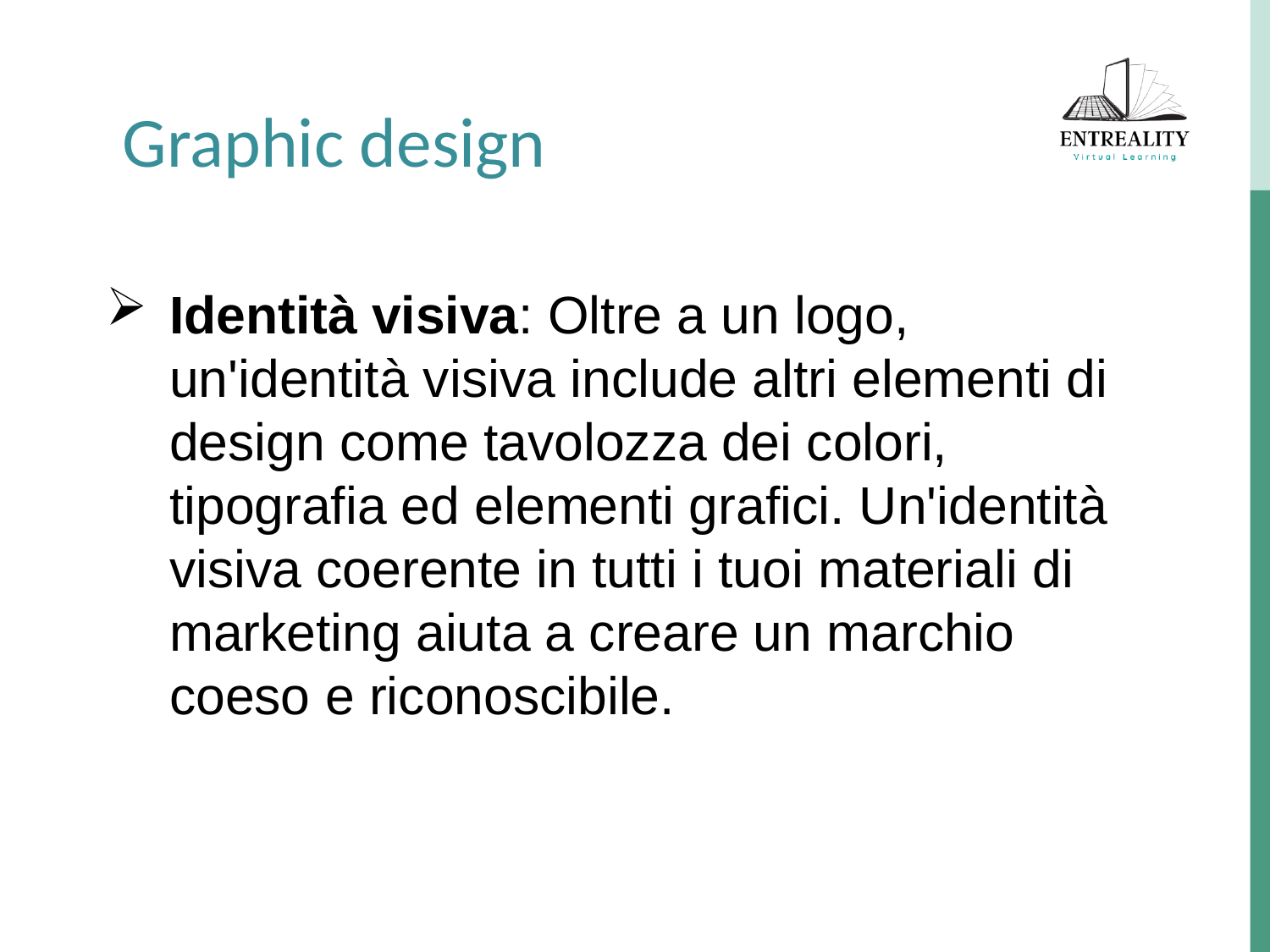

Graphic design
Identità visiva: Oltre a un logo, un'identità visiva include altri elementi di design come tavolozza dei colori, tipografia ed elementi grafici. Un'identità visiva coerente in tutti i tuoi materiali di marketing aiuta a creare un marchio coeso e riconoscibile.